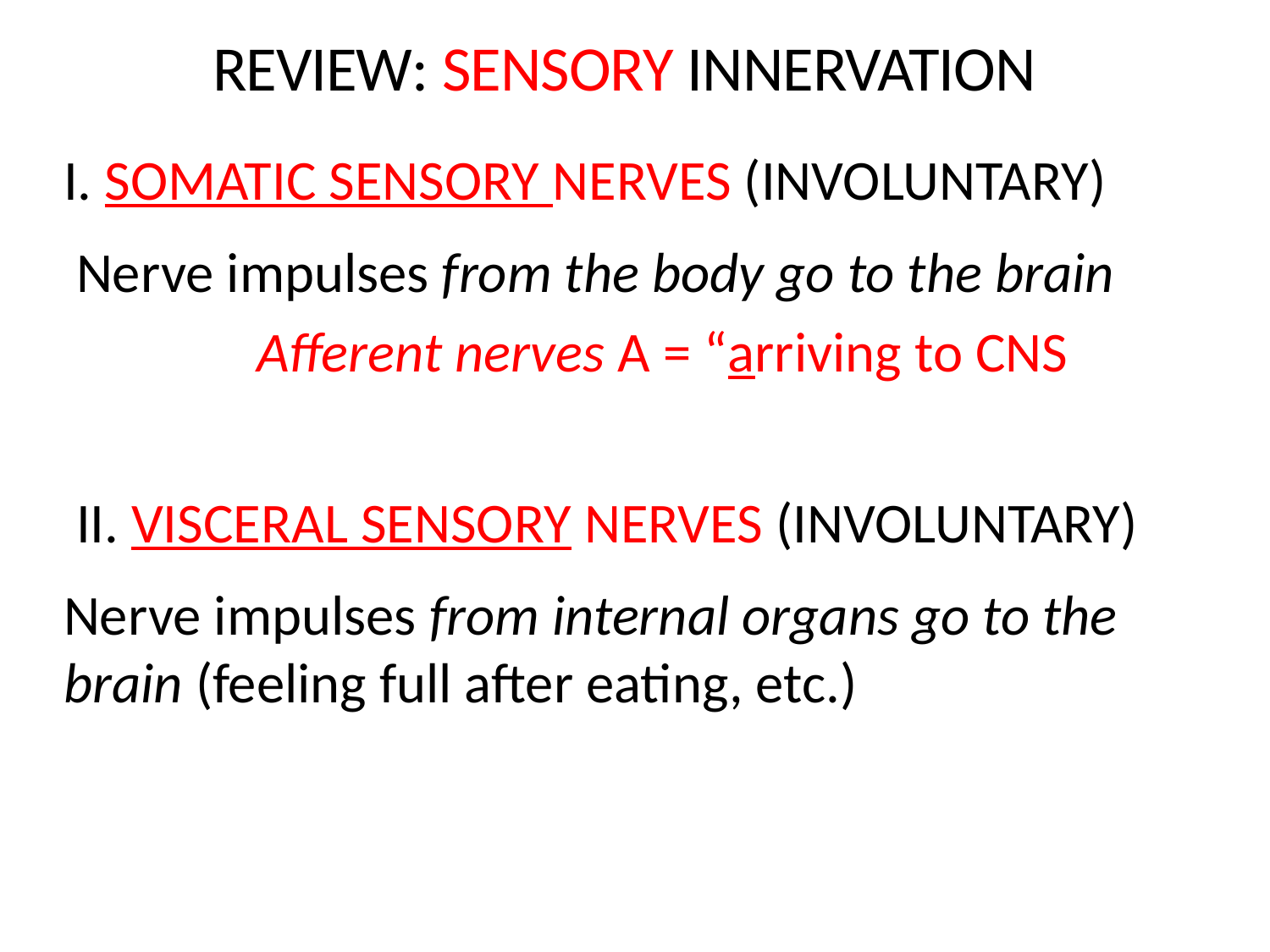

Review: Sensory Innervation
I. Somatic sensory nerves (involuntary)
Nerve impulses from the body go to the brain
Afferent nerves A = “arriving to CNS

II. Visceral sensory nerves (involuntary)
Nerve impulses from internal organs go to the brain (feeling full after eating, etc.)